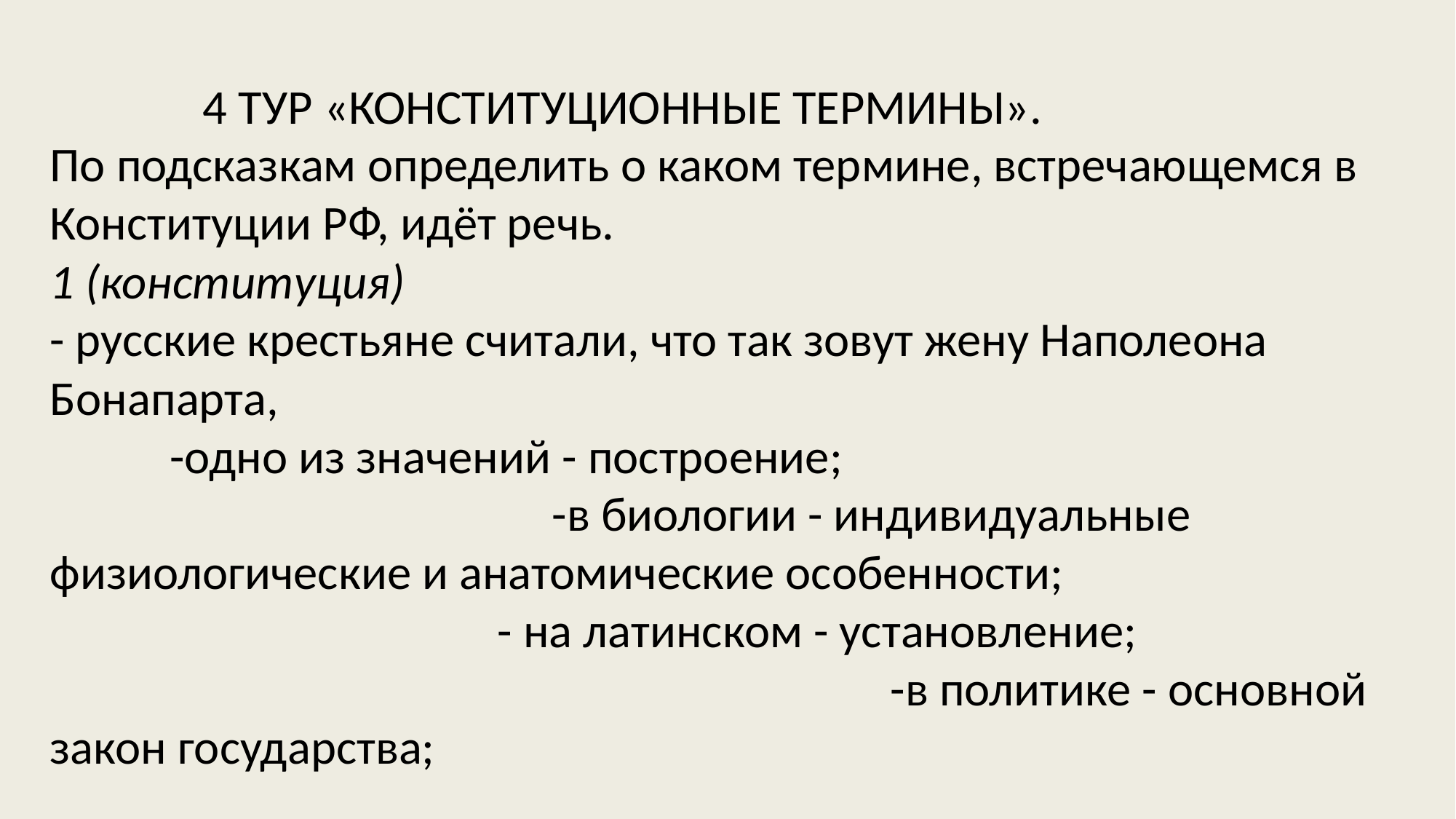

4 ТУР «КОНСТИТУЦИОННЫЕ ТЕРМИНЫ».
По подсказкам определить о каком термине, встречающемся в Конституции РФ, идёт речь.
1 (конституция)
- русские крестьяне считали, что так зовут жену Наполеона Бонапарта,                                                                                                                 -одно из значений - построение;                                                                                                 -в биологии - индивидуальные физиологические и анатомические особенности;                                                                       - на латинском - установление;                                                                                                     -в политике - основной закон государства;